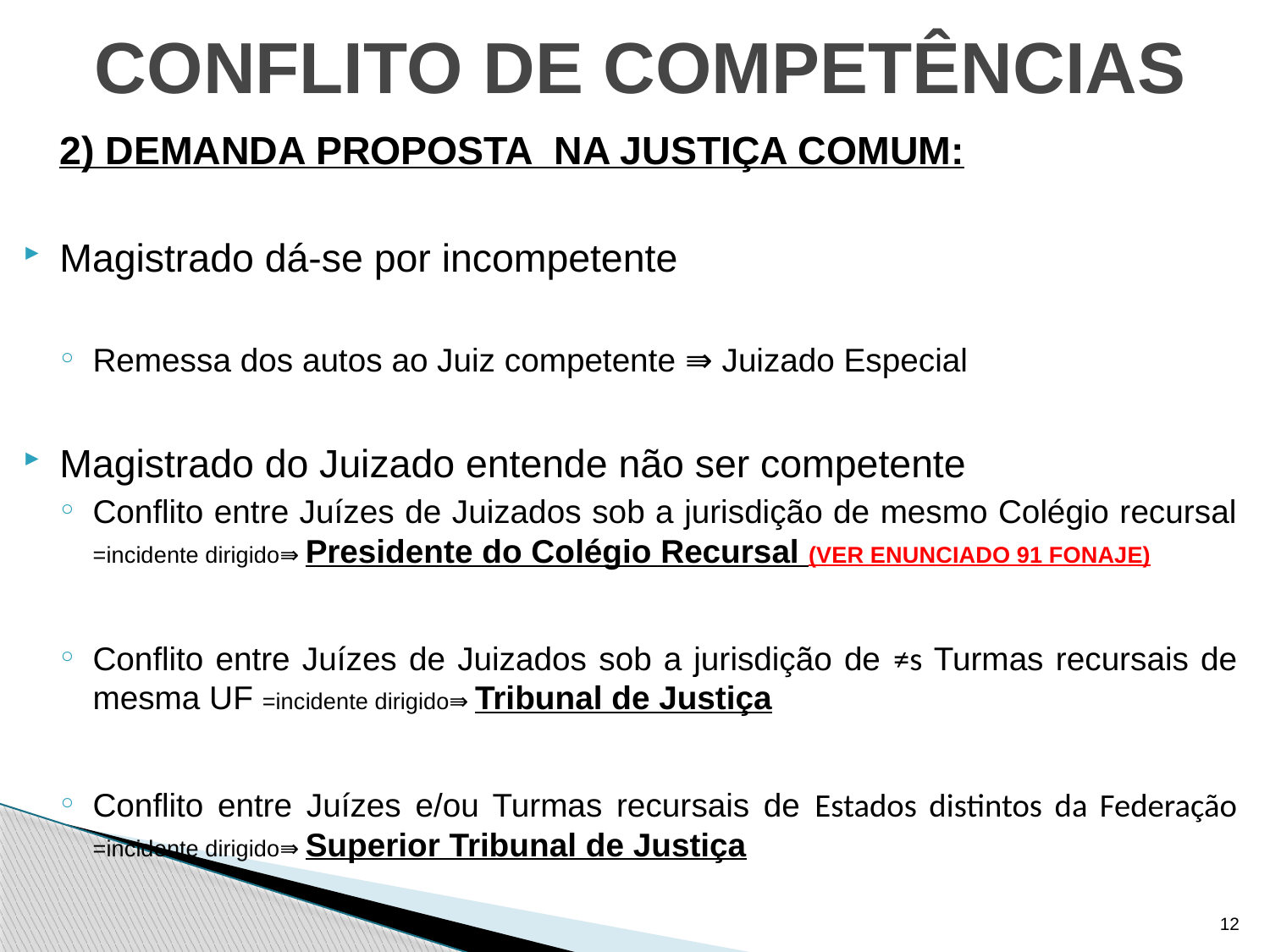

# CONFLITO DE COMPETÊNCIAS
	2) DEMANDA PROPOSTA  NA JUSTIÇA COMUM:

Magistrado dá-se por incompetente

Remessa dos autos ao Juiz competente ⇛ Juizado Especial

Magistrado do Juizado entende não ser competente
Conflito entre Juízes de Juizados sob a jurisdição de mesmo Colégio recursal =incidente dirigido⇛ Presidente do Colégio Recursal (VER ENUNCIADO 91 FONAJE)

Conflito entre Juízes de Juizados sob a jurisdição de ≠s Turmas recursais de mesma UF =incidente dirigido⇛ Tribunal de Justiça

Conflito entre Juízes e/ou Turmas recursais de Estados distintos da Federação =incidente dirigido⇛ Superior Tribunal de Justiça
12